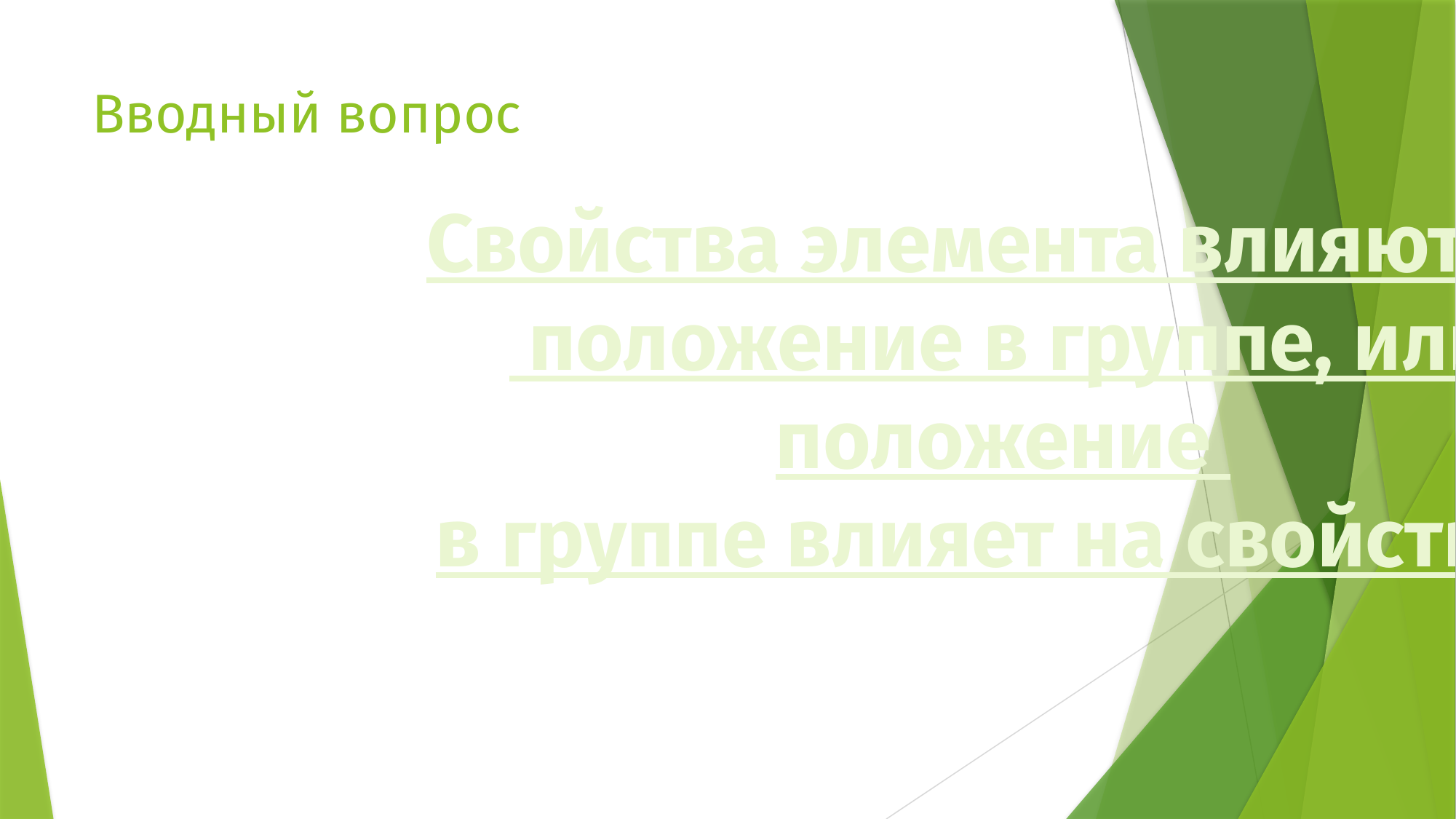

# Вводный вопрос
Свойства элемента влияют на
 положение в группе, или положение
в группе влияет на свойства?